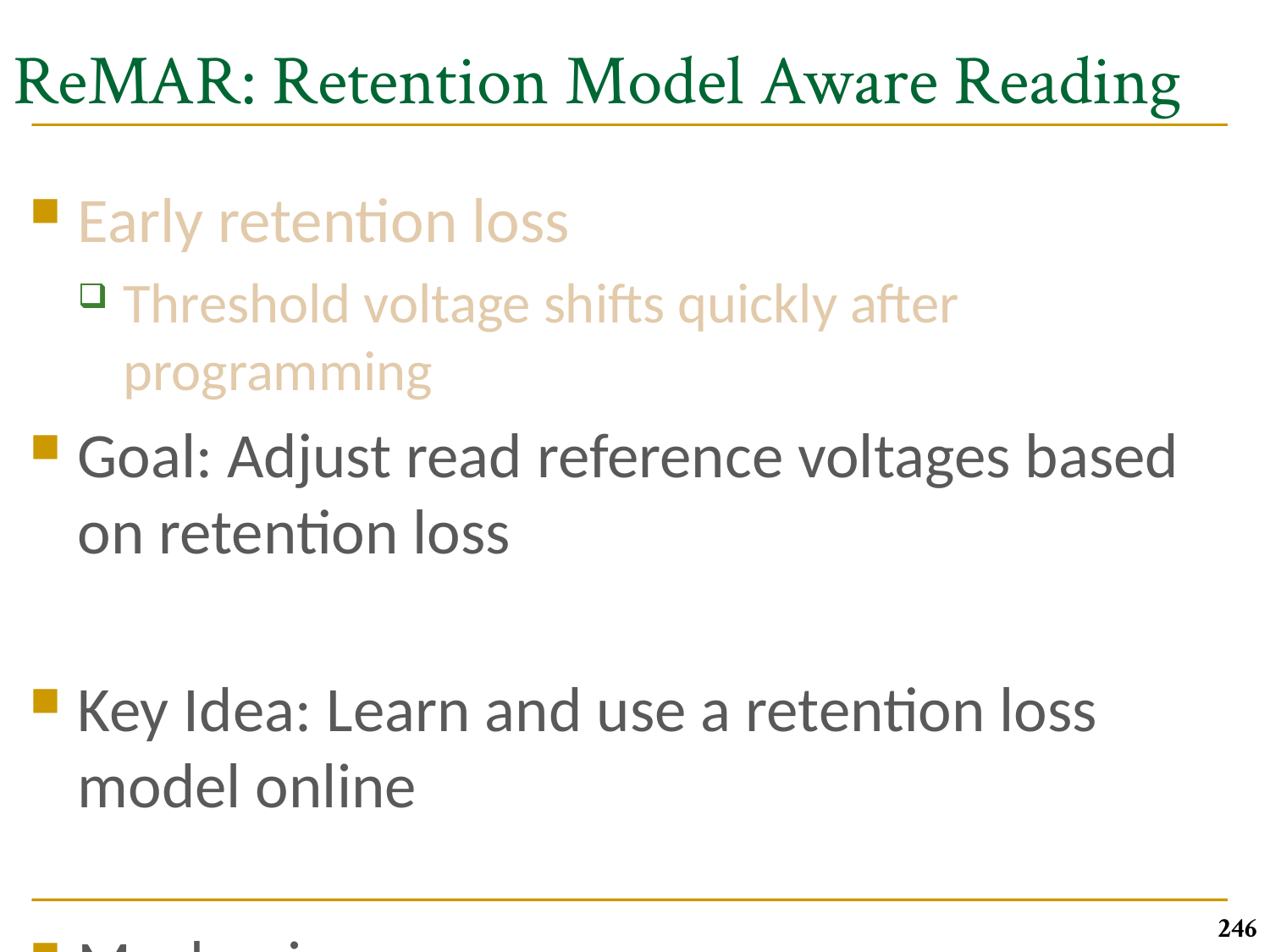

# ReMAR: Retention Model Aware Reading
Early retention loss
Threshold voltage shifts quickly after programming
Goal: Adjust read reference voltages based on retention loss

Key Idea: Learn and use a retention loss model online

Mechanism
Periodically characterize and learn retention loss model online
Retention time = Read timestamp - Write timestamp
Uses 800 KB memory to store program time of each block
Predict retention-aware Vopt using the model

Reduces RBER on average by 51.9%
(based on our characterization data)
246